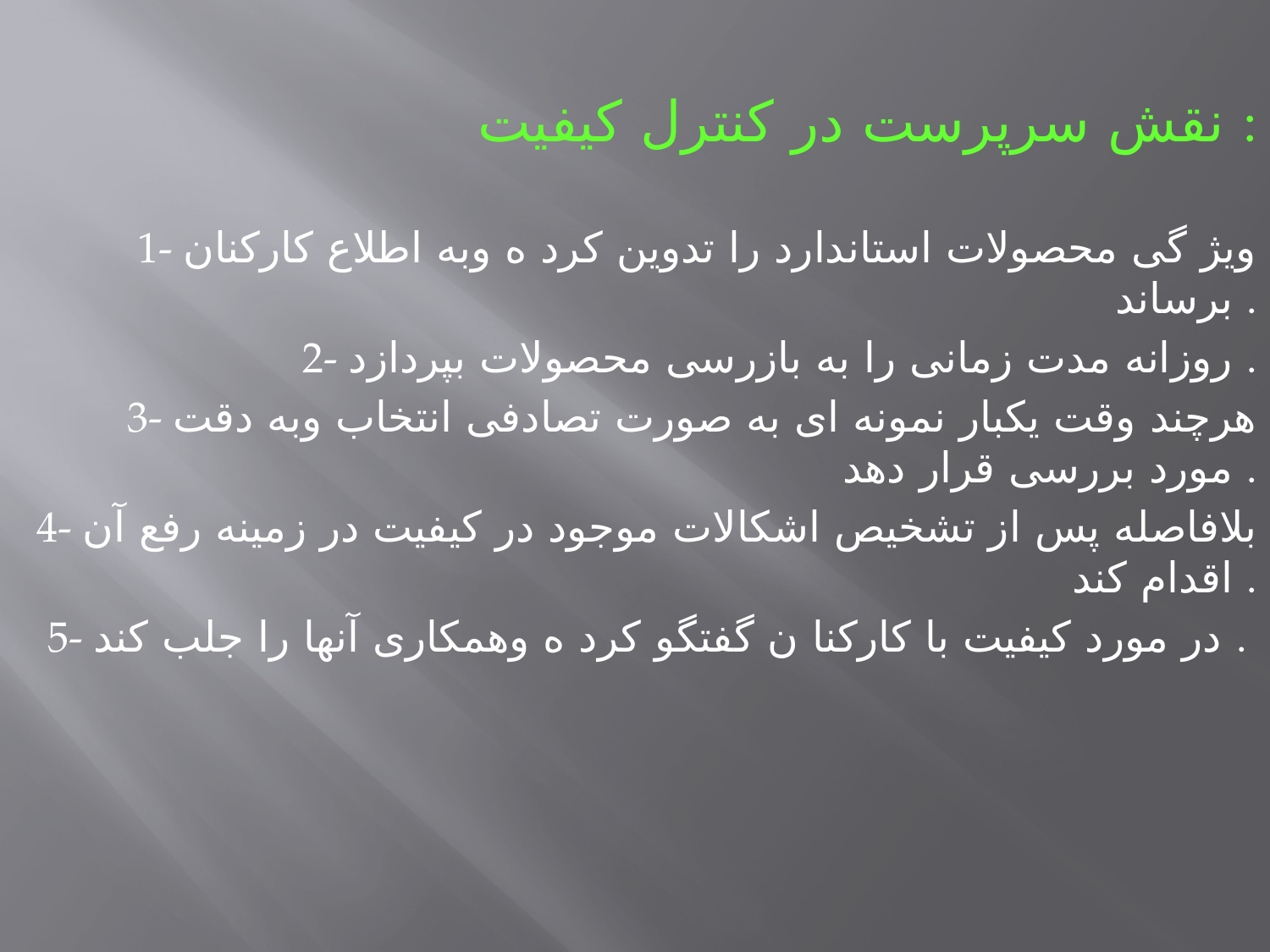

نقش سرپرست در کنترل کیفیت :

 1- ویژ گی محصولات استاندارد را تدوین کرد ه وبه اطلاع کارکنان برساند .
2- روزانه مدت زمانی را به بازرسی محصولات بپردازد .
3- هرچند وقت یکبار نمونه ای به صورت تصادفی انتخاب وبه دقت مورد بررسی قرار دهد .
4- بلافاصله پس از تشخیص اشکالات موجود در کیفیت در زمینه رفع آن اقدام کند .
5- در مورد کیفیت با کارکنا ن گفتگو کرد ه وهمکاری آنها را جلب کند .